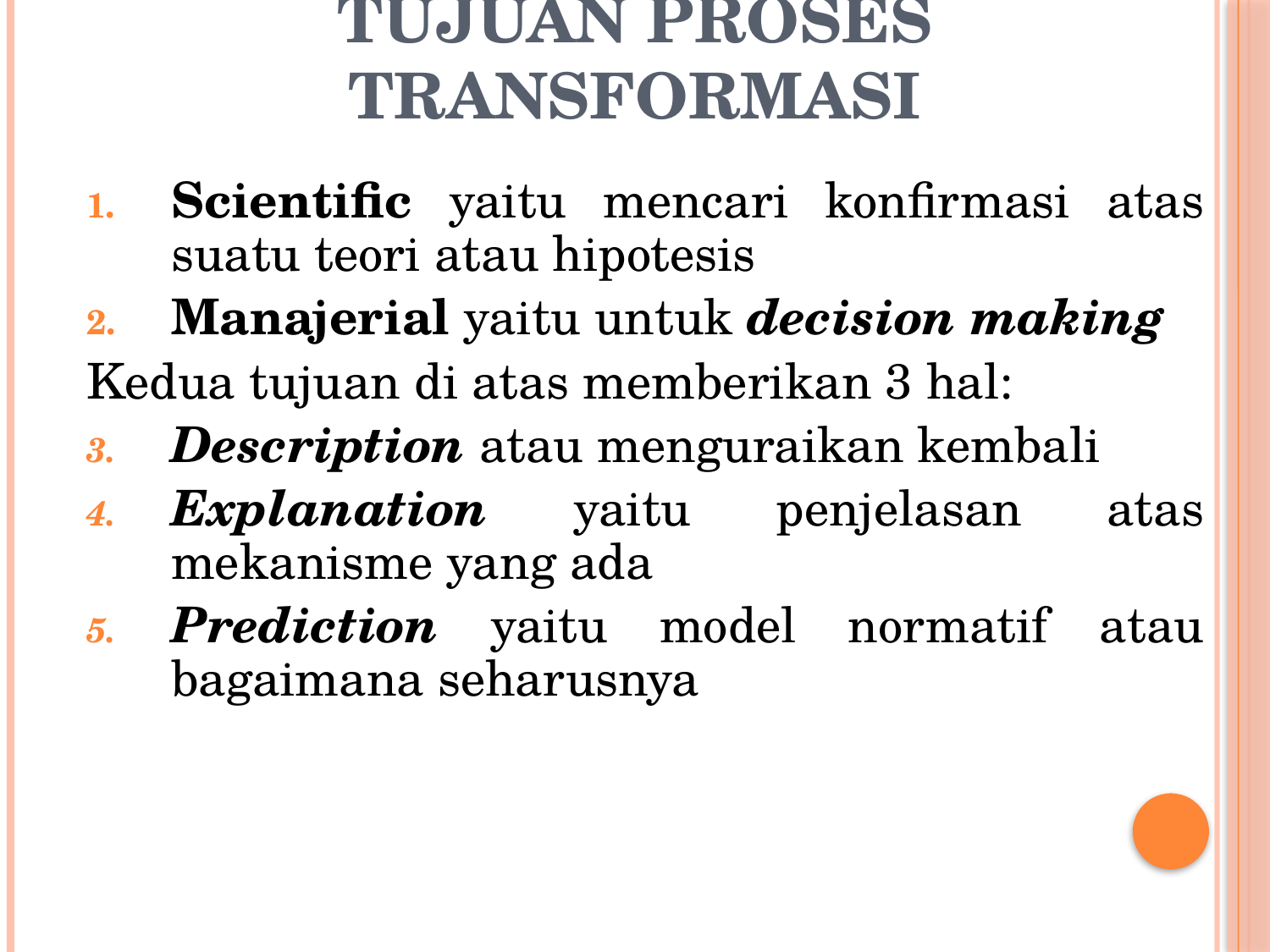

# Tujuan Proses Transformasi
Scientific yaitu mencari konfirmasi atas suatu teori atau hipotesis
Manajerial yaitu untuk decision making
Kedua tujuan di atas memberikan 3 hal:
Description atau menguraikan kembali
Explanation yaitu penjelasan atas mekanisme yang ada
Prediction yaitu model normatif atau bagaimana seharusnya